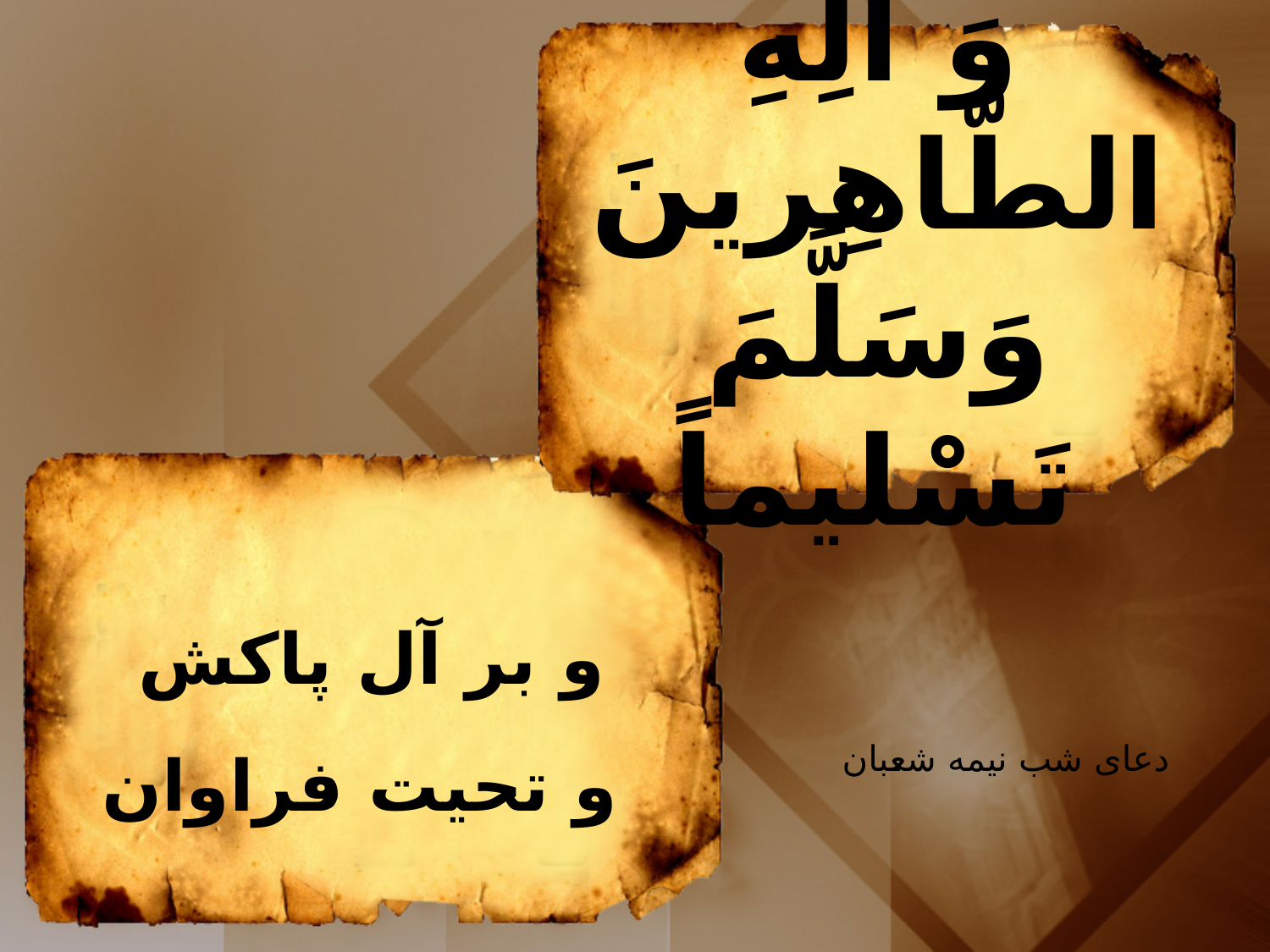

وَ الِهِ الطّاهِرينَ وَسَلَّمَ تَسْليماً
و بر آل پاكش
و تحيت فراوان